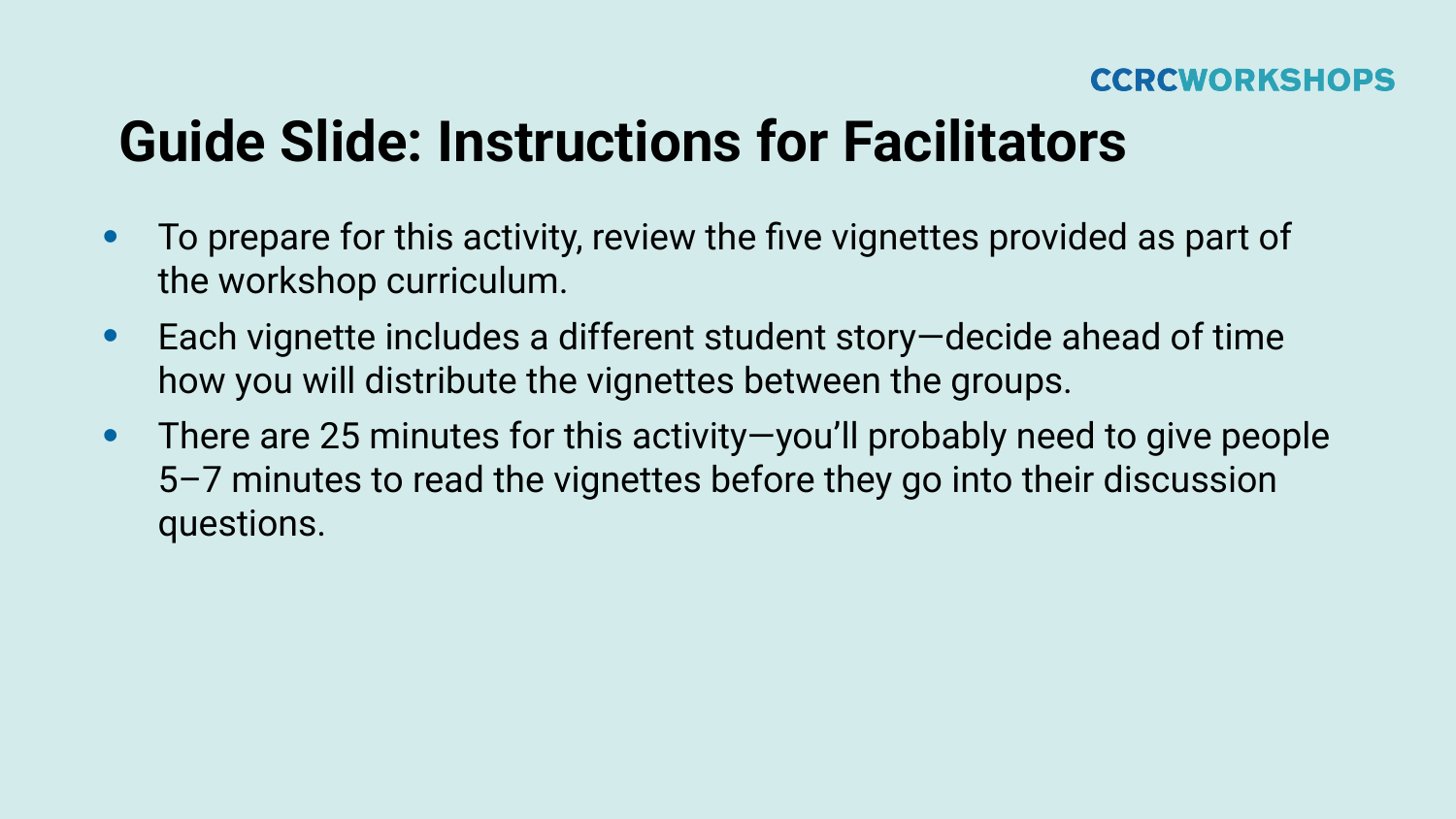

# Guide Slide: Instructions for Facilitators
To prepare for this activity, review the five vignettes provided as part of the workshop curriculum.
Each vignette includes a different student story—decide ahead of time how you will distribute the vignettes between the groups.
There are 25 minutes for this activity—you’ll probably need to give people 5–7 minutes to read the vignettes before they go into their discussion questions.